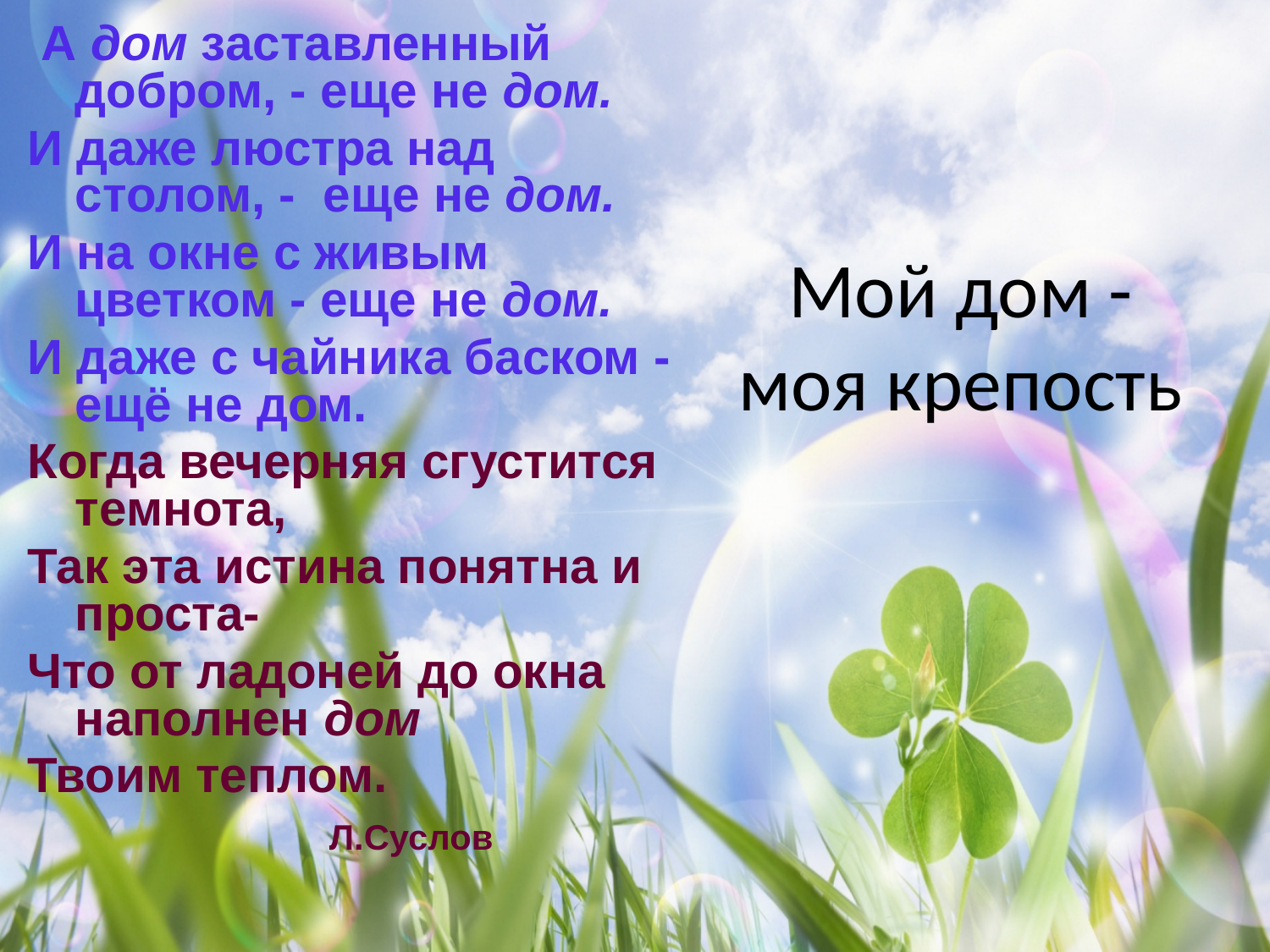

# Мой дом - моя крепость
 А дом заставленный добром, - еще не дом.
И даже люстра над столом, -  еще не дом.
И на окне с живым цветком - еще не дом.
И даже с чайника баском - ещё не дом.
Когда вечерняя сгустится темнота,
Так эта истина понятна и проста-
Что от ладоней до окна наполнен дом
Твоим теплом.
			Л.Суслов